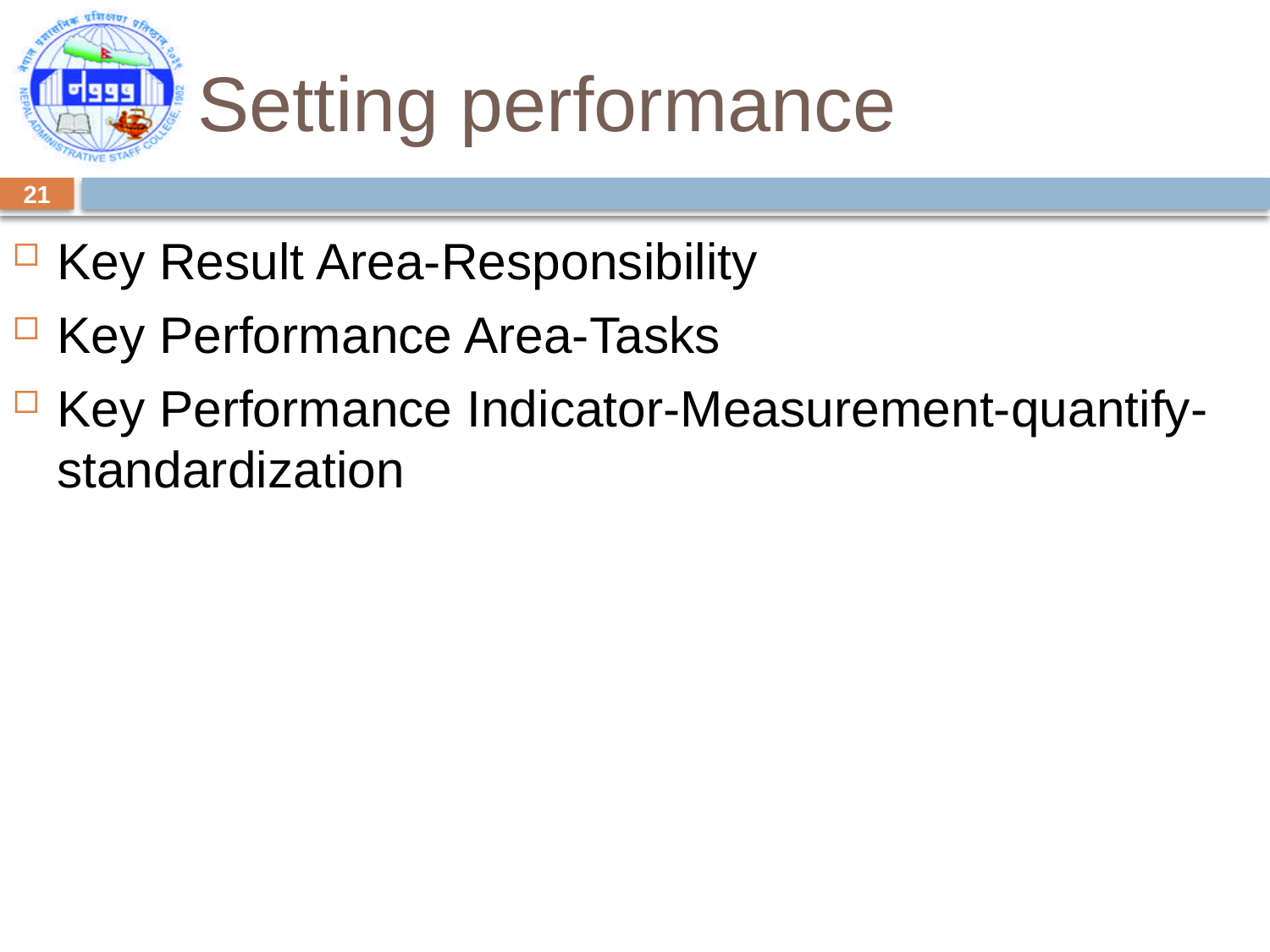

# Setting performance
21
Key Result Area-Responsibility
Key Performance Area-Tasks
Key Performance Indicator-Measurement-quantify-standardization